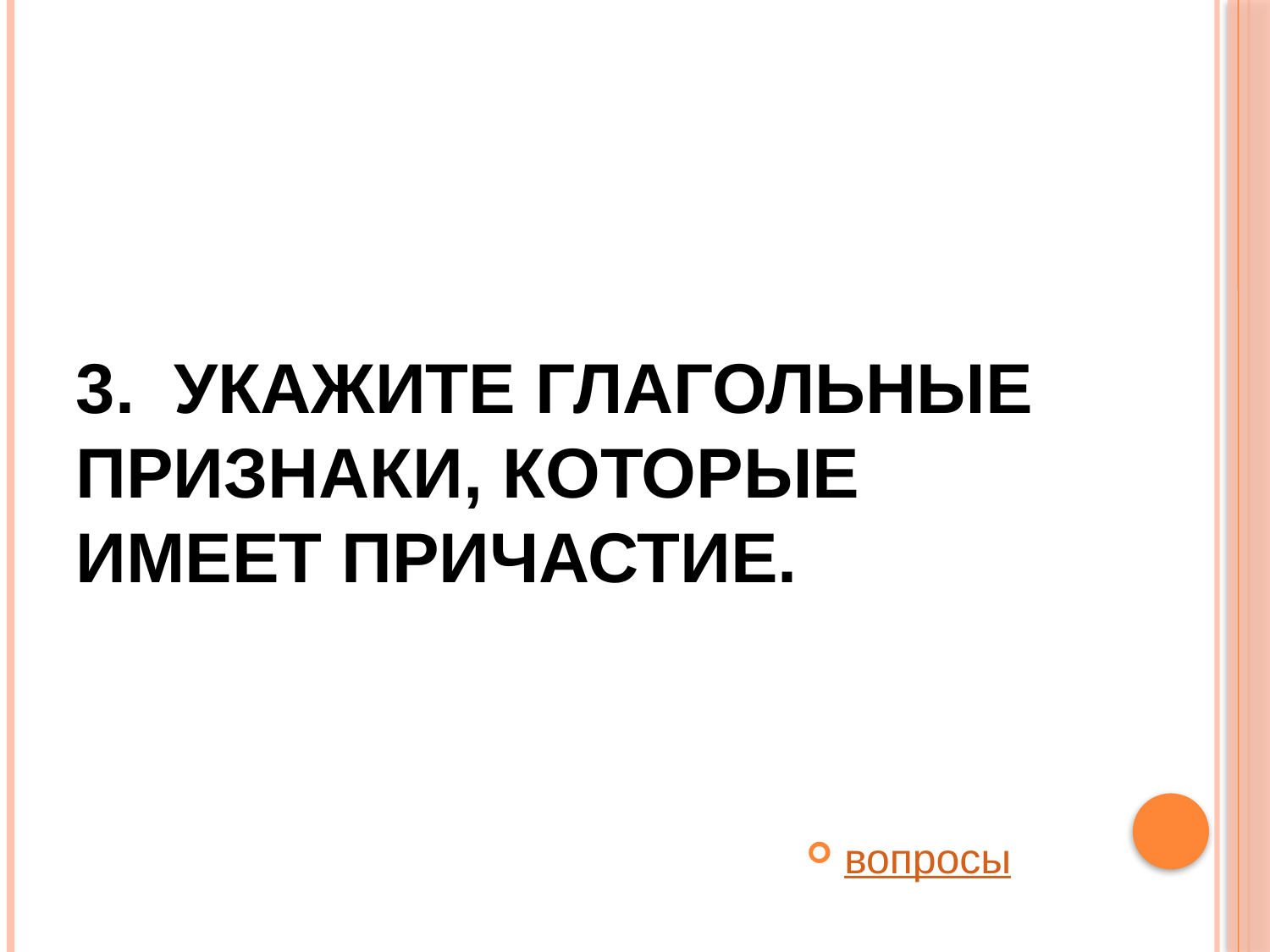

# 3.  Укажите глагольные признаки, которые имеет причастие.
вопросы